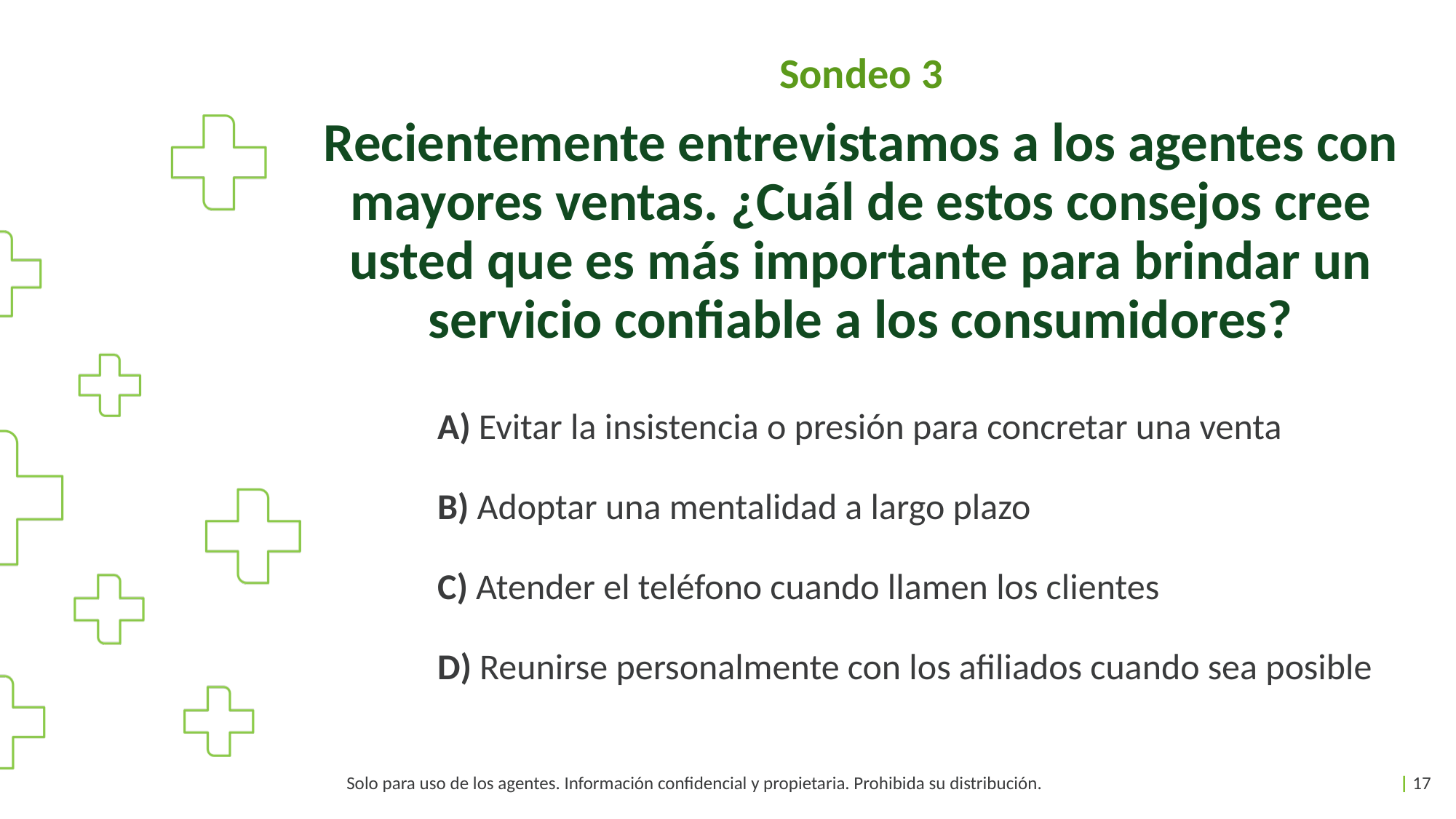

Sondeo 3
Recientemente entrevistamos a los agentes con mayores ventas. ¿Cuál de estos consejos cree usted que es más importante para brindar un servicio confiable a los consumidores?
A) Evitar la insistencia o presión para concretar una venta
B) Adoptar una mentalidad a largo plazo
C) Atender el teléfono cuando llamen los clientes
D) Reunirse personalmente con los afiliados cuando sea posible
Solo para uso de los agentes. Información confidencial y propietaria. Prohibida su distribución.
| 17